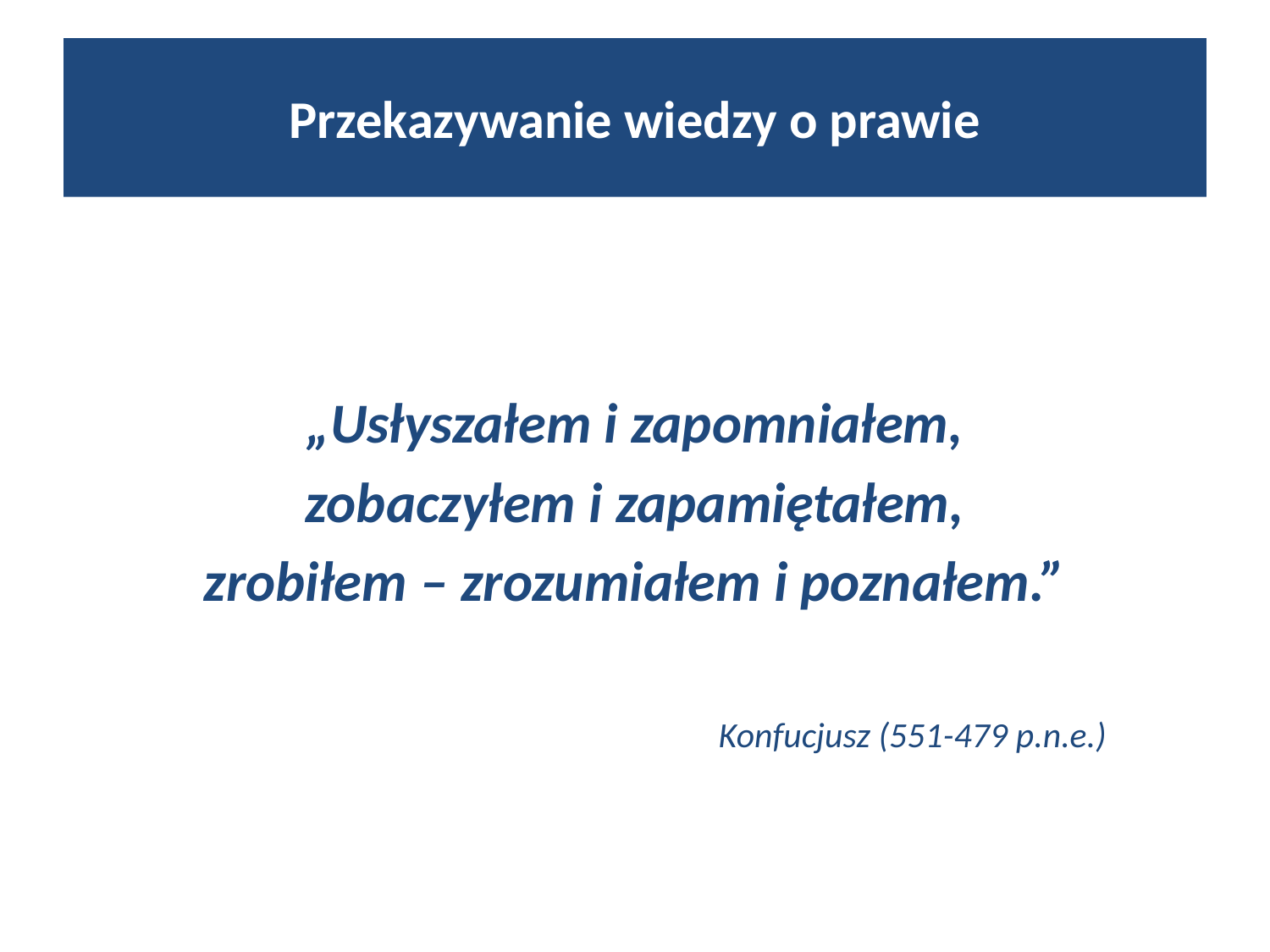

# Przekazywanie wiedzy o prawie

„Usłyszałem i zapomniałem,
zobaczyłem i zapamiętałem,
zrobiłem – zrozumiałem i poznałem.”
					Konfucjusz (551-479 p.n.e.)